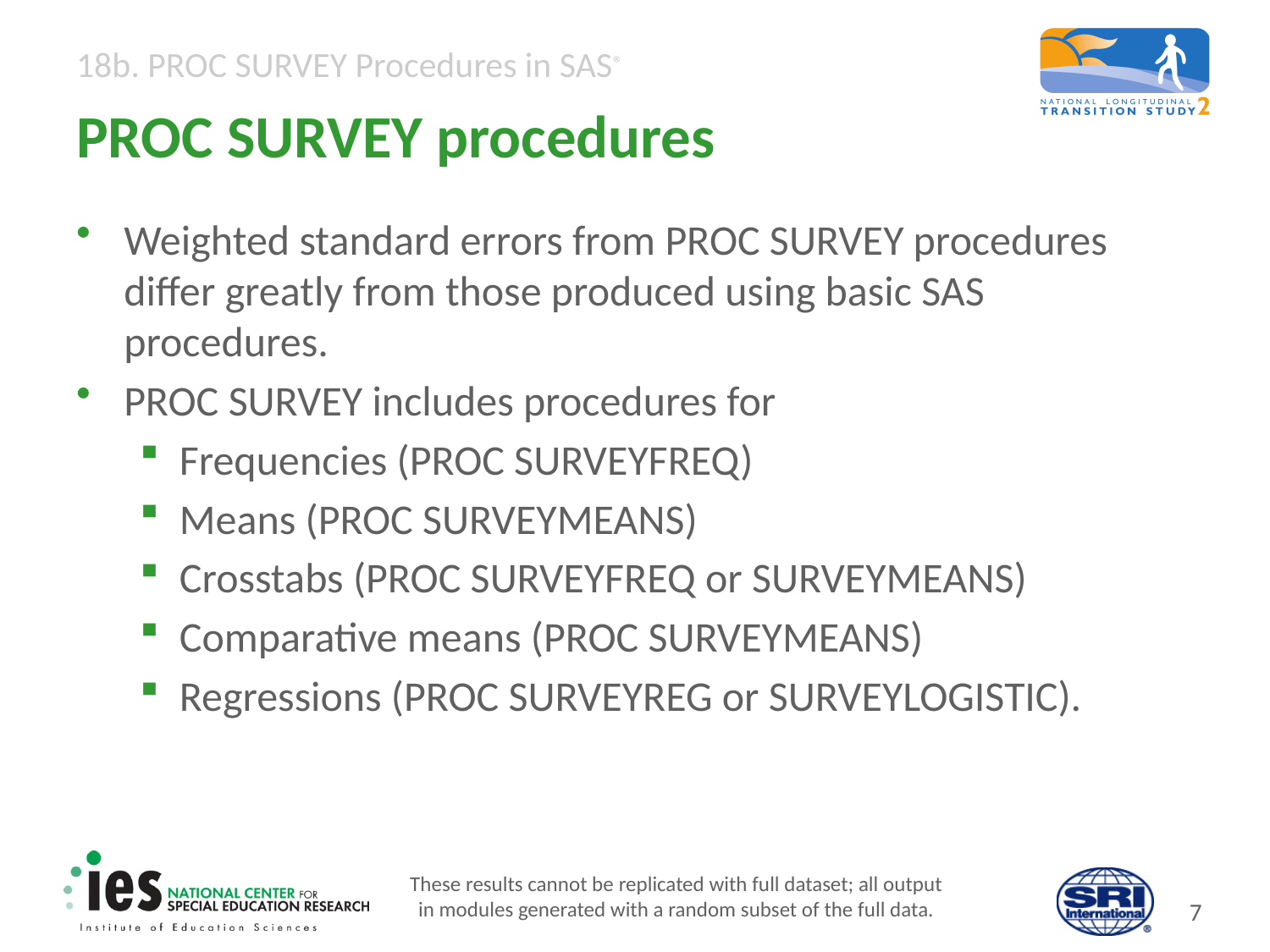

# PROC SURVEY procedures
Weighted standard errors from PROC SURVEY procedures differ greatly from those produced using basic SAS procedures.
PROC SURVEY includes procedures for
Frequencies (PROC SURVEYFREQ)
Means (PROC SURVEYMEANS)
Crosstabs (PROC SURVEYFREQ or SURVEYMEANS)
Comparative means (PROC SURVEYMEANS)
Regressions (PROC SURVEYREG or SURVEYLOGISTIC).
These results cannot be replicated with full dataset; all output
in modules generated with a random subset of the full data.
7